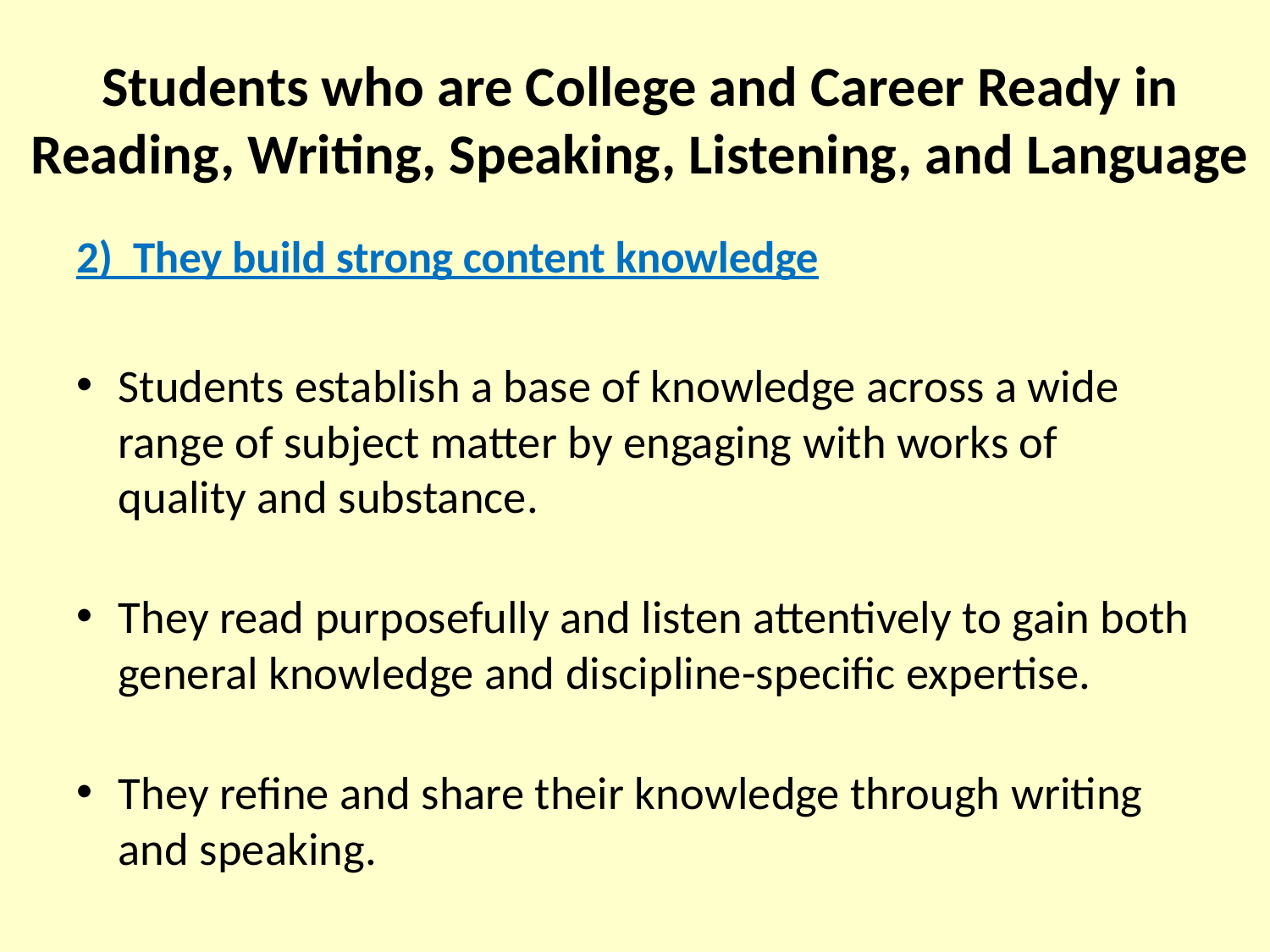

# Students who are College and Career Ready in Reading, Writing, Speaking, Listening, and Language
2)  They build strong content knowledge

Students establish a base of knowledge across a wide range of subject matter by engaging with works of quality and substance.
They read purposefully and listen attentively to gain both general knowledge and discipline-specific expertise.
They refine and share their knowledge through writing and speaking.